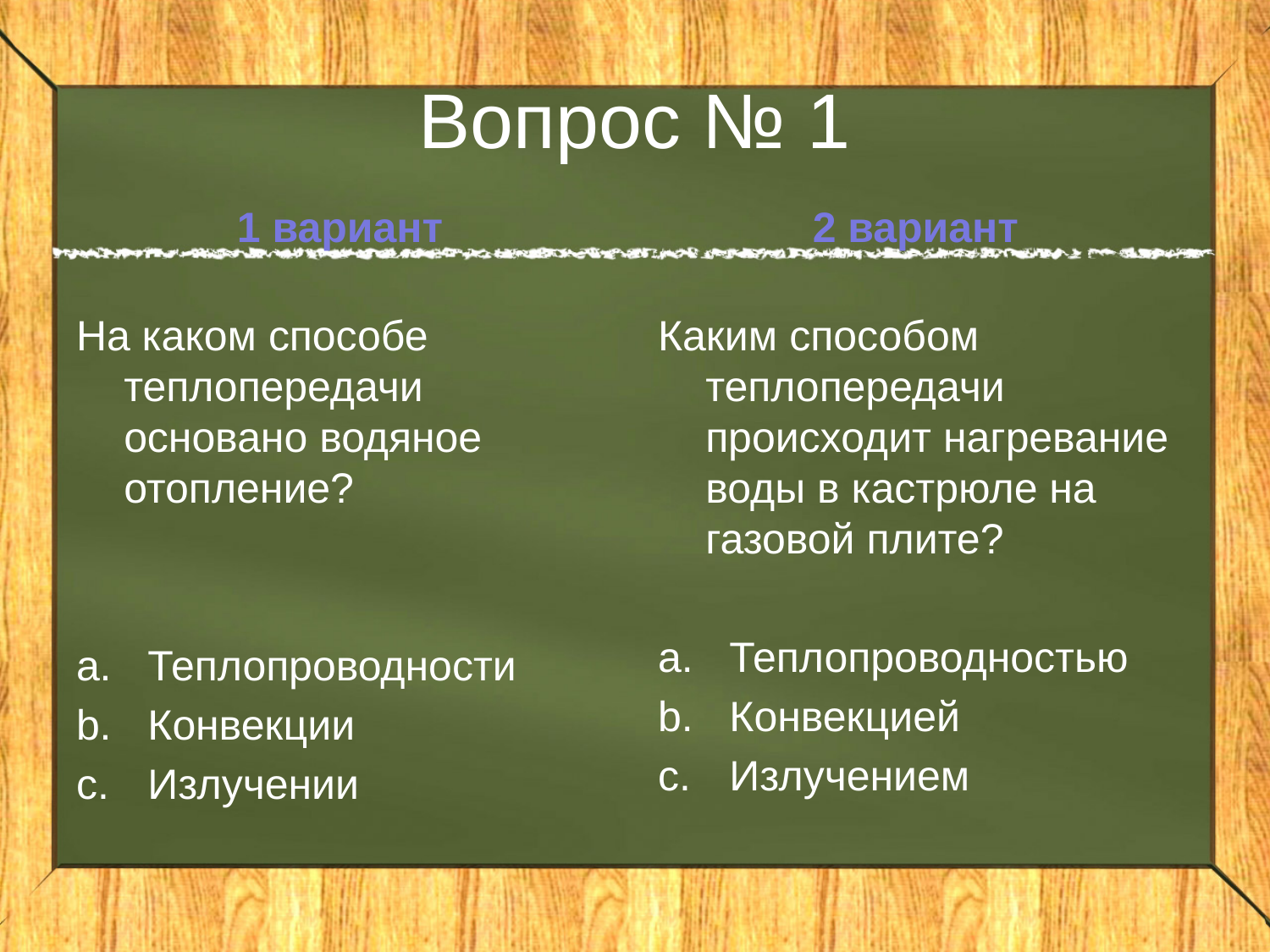

# Вопрос № 1
1 вариант
2 вариант
На каком способе теплопередачи основано водяное отопление?

Теплопроводности
Конвекции
Излучении

Каким способом теплопередачи происходит нагревание воды в кастрюле на газовой плите?

Теплопроводностью
Конвекцией
Излучением